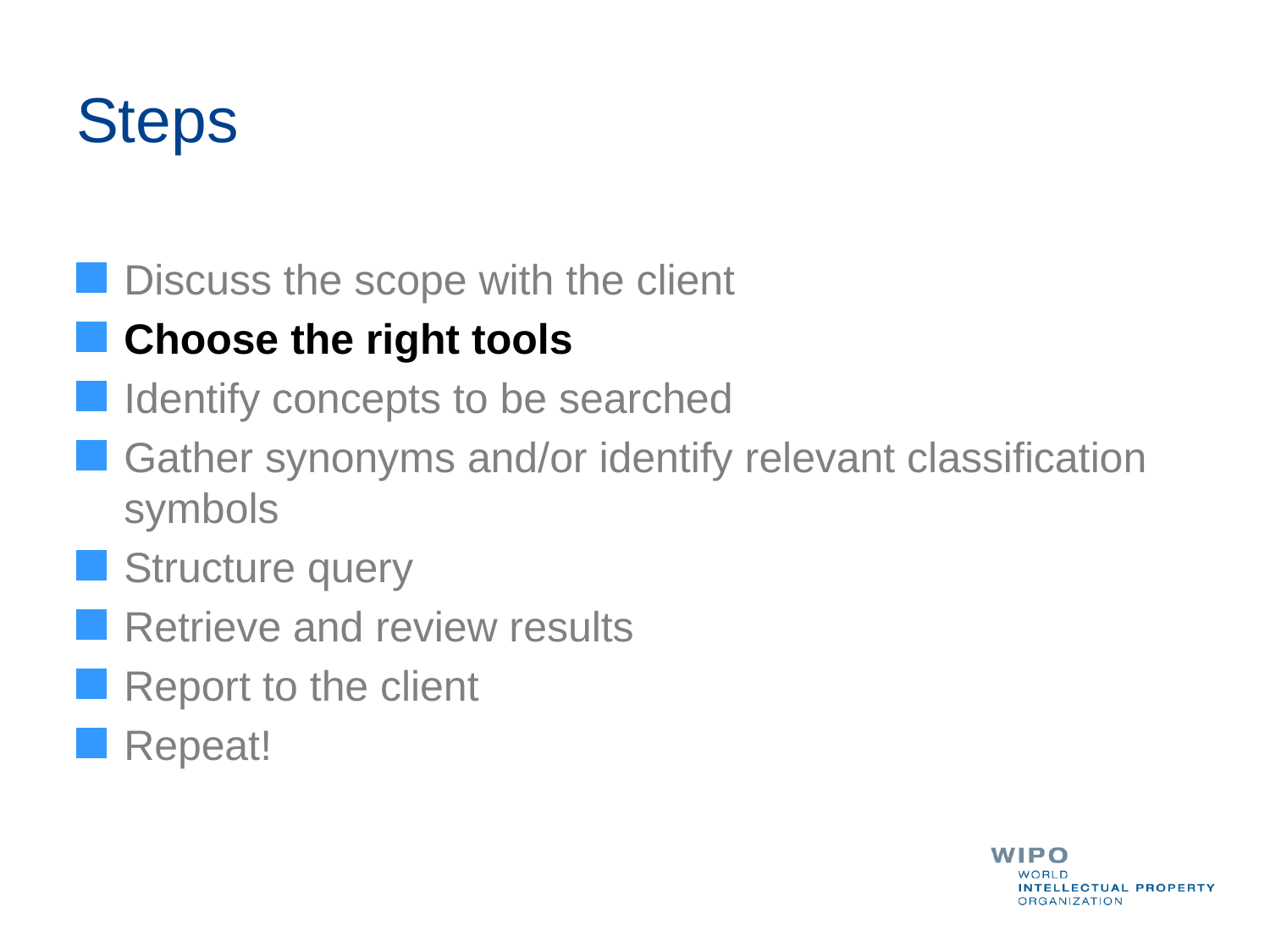

# Steps
Discuss the scope with the client
Choose the right tools
Identify concepts to be searched
Gather synonyms and/or identify relevant classification symbols
Structure query
Retrieve and review results
Report to the client
Repeat!